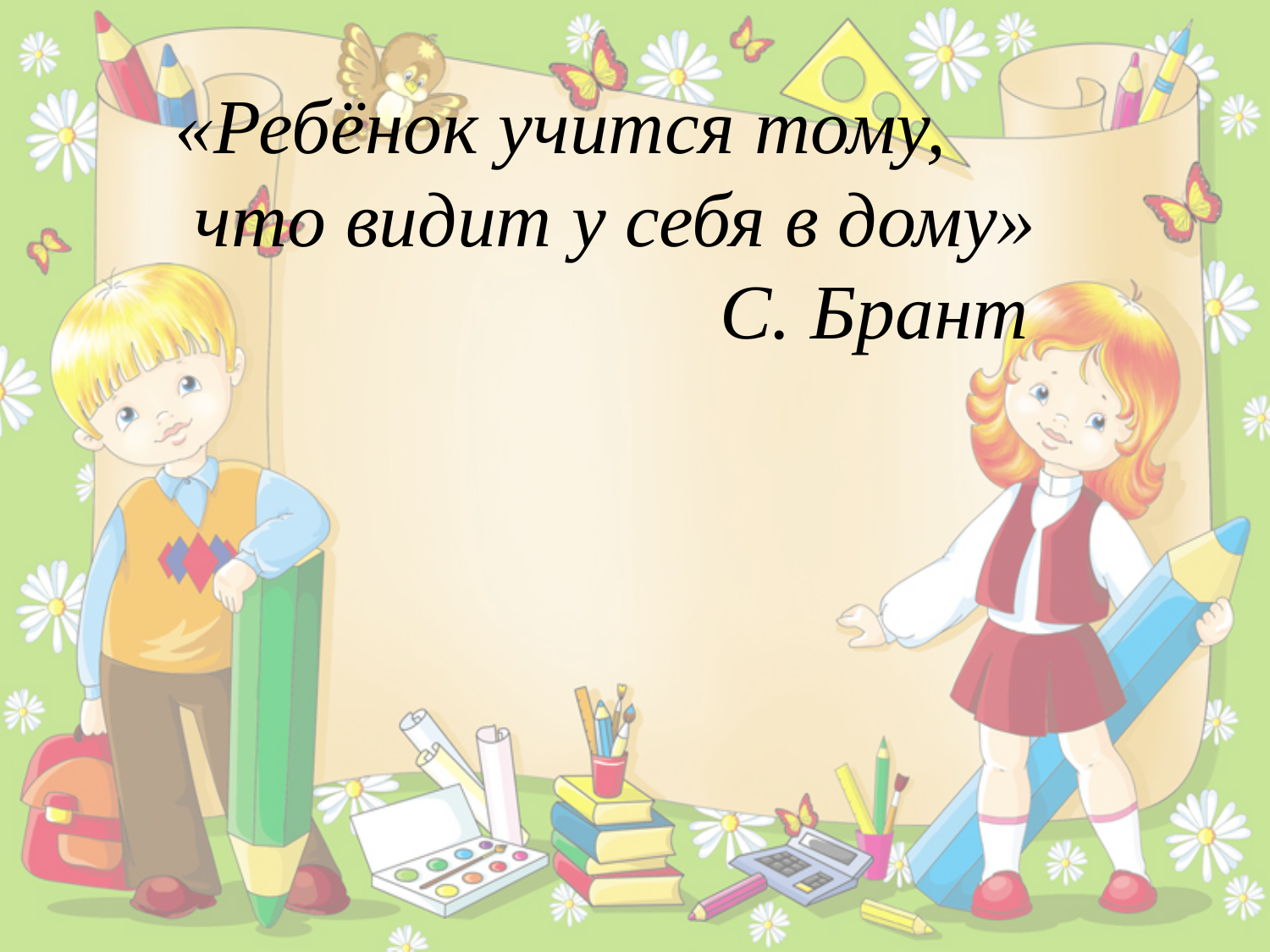

«Ребёнок учится тому,
 что видит у себя в дому»
                            С. Брант